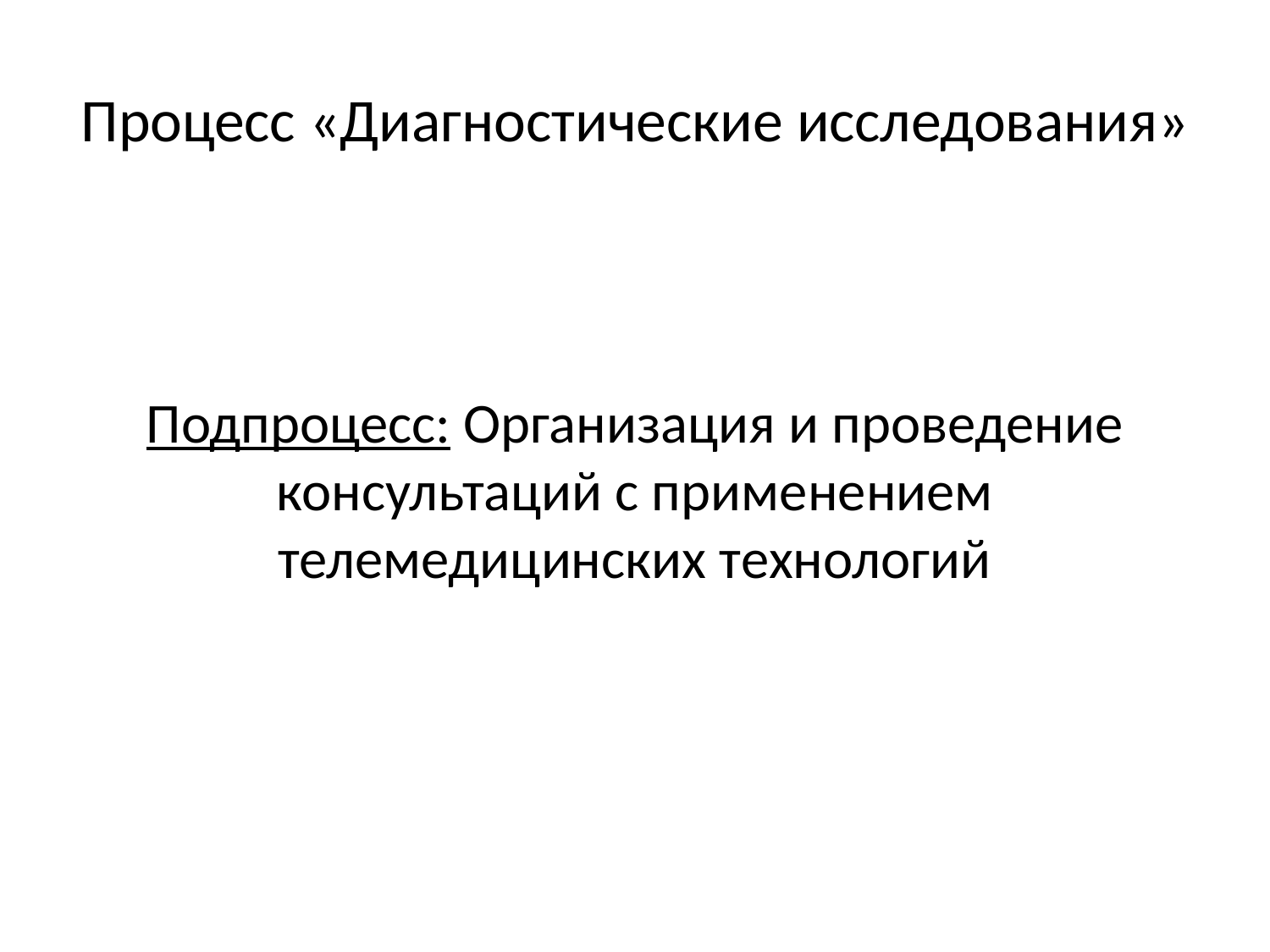

# Процесс «Диагностические исследования»

Подпроцесс: Организация и проведение консультаций с применением телемедицинских технологий